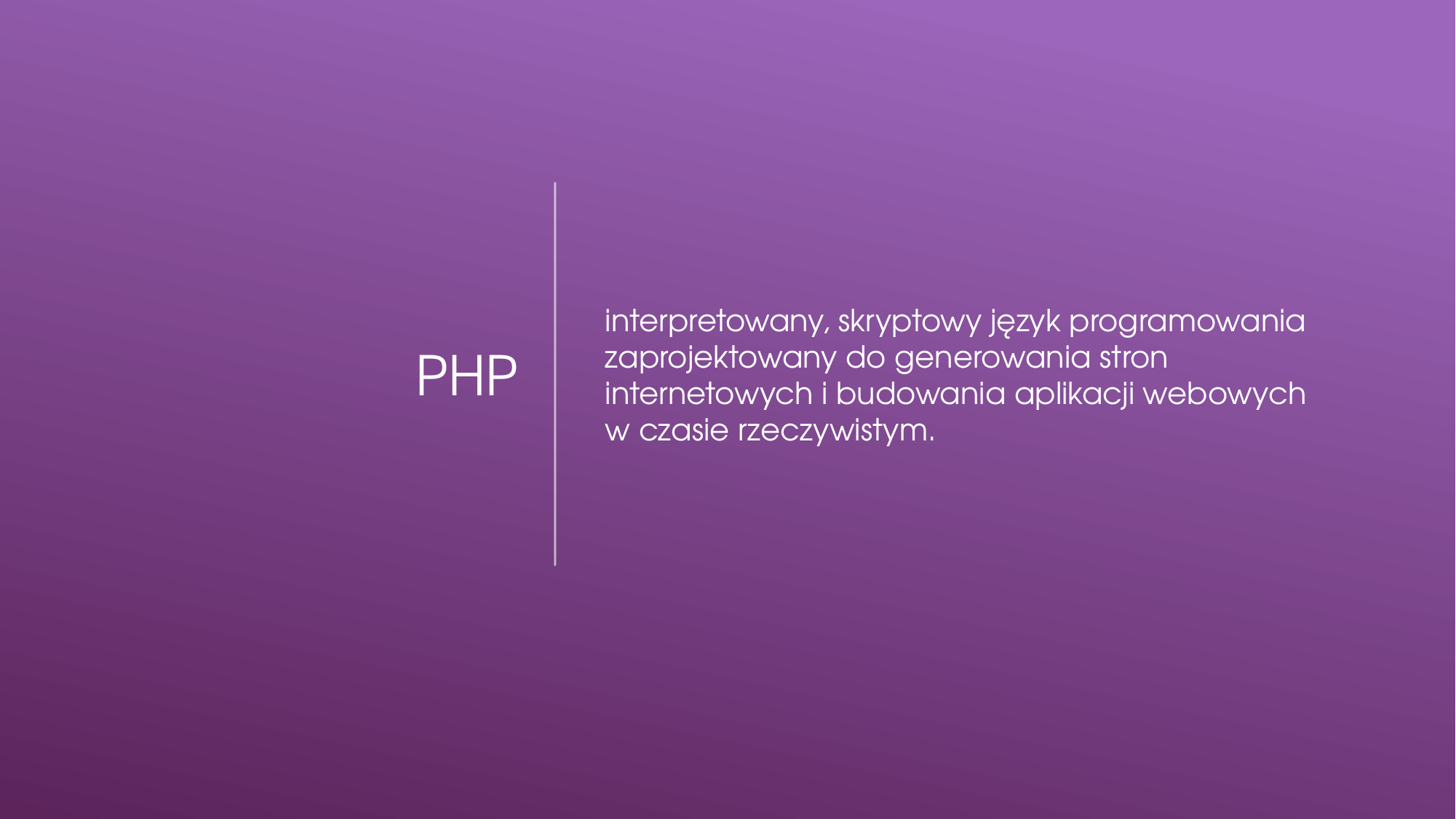

# PHP
interpretowany, skryptowy język programowania zaprojektowany do generowania stron internetowych i budowania aplikacji webowych w czasie rzeczywistym.